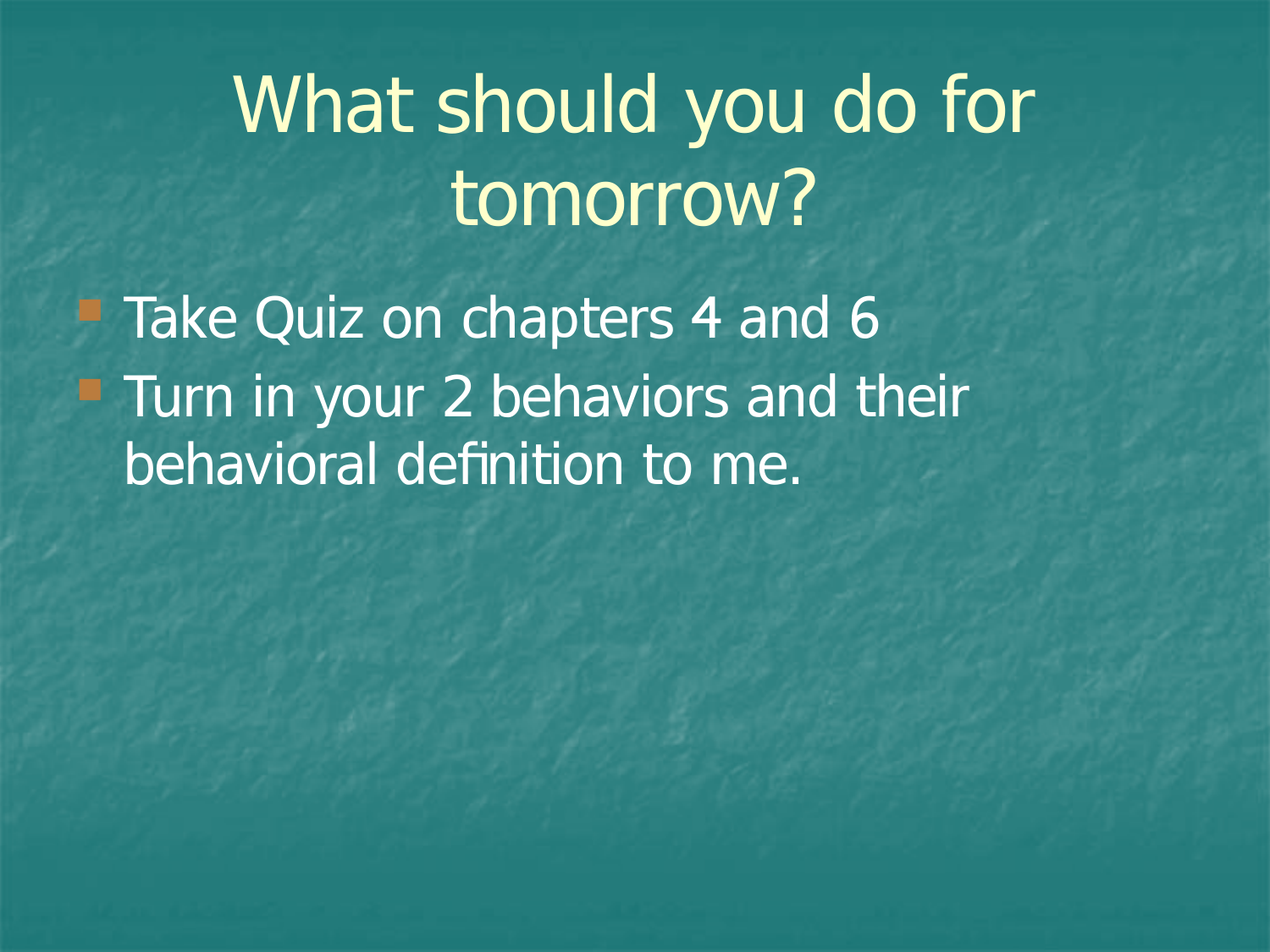

# What should you do for tomorrow?
Take Quiz on chapters 4 and 6
Turn in your 2 behaviors and their behavioral definition to me.